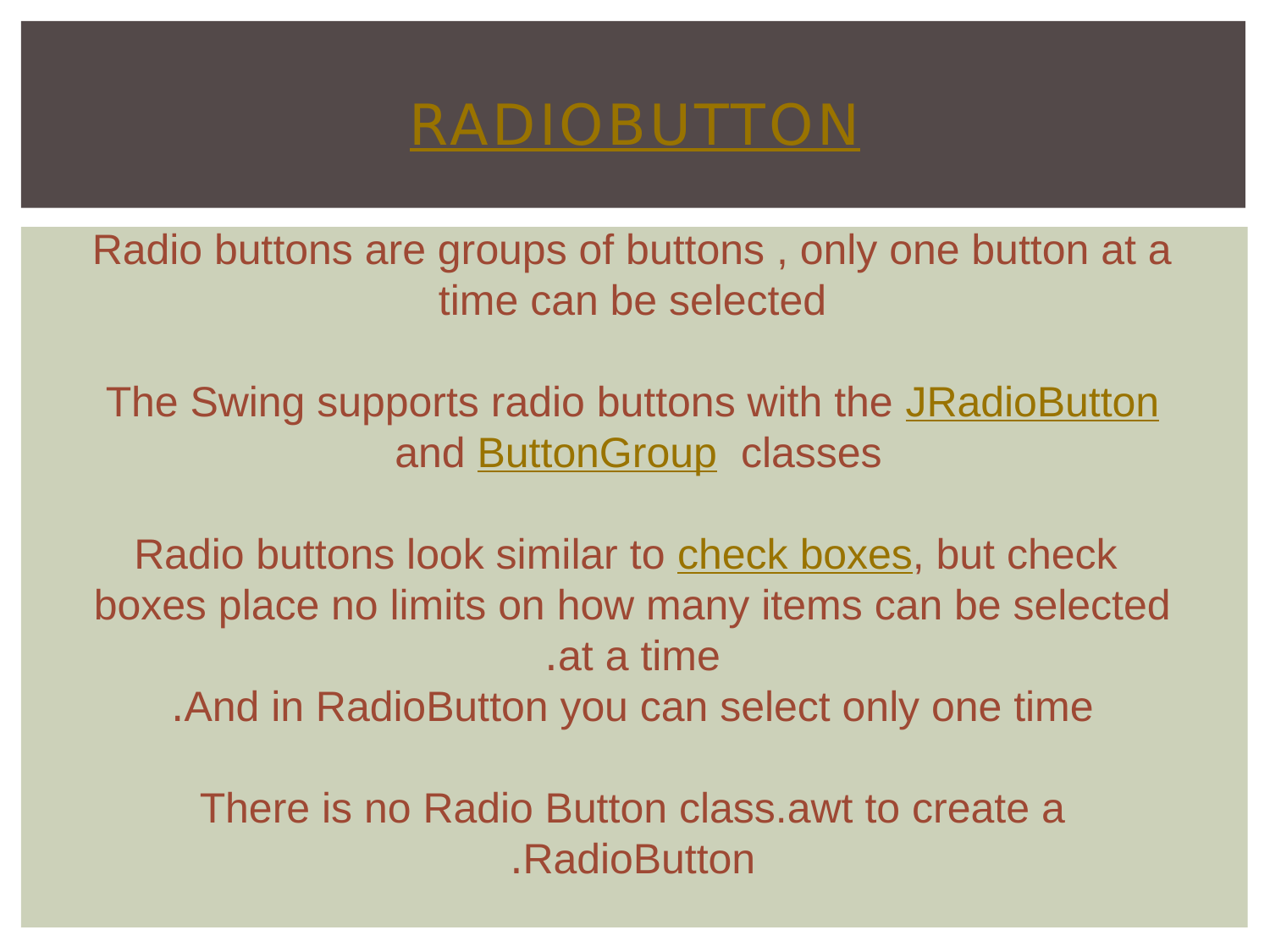

# RadioButton
Radio buttons are groups of buttons , only one button at a time can be selected

The Swing supports radio buttons with the JRadioButton and ButtonGroup  classes

 Radio buttons look similar to check boxes, but check boxes place no limits on how many items can be selected at a time.
And in RadioButton you can select only one time.

There is no Radio Button class.awt to create a RadioButton.